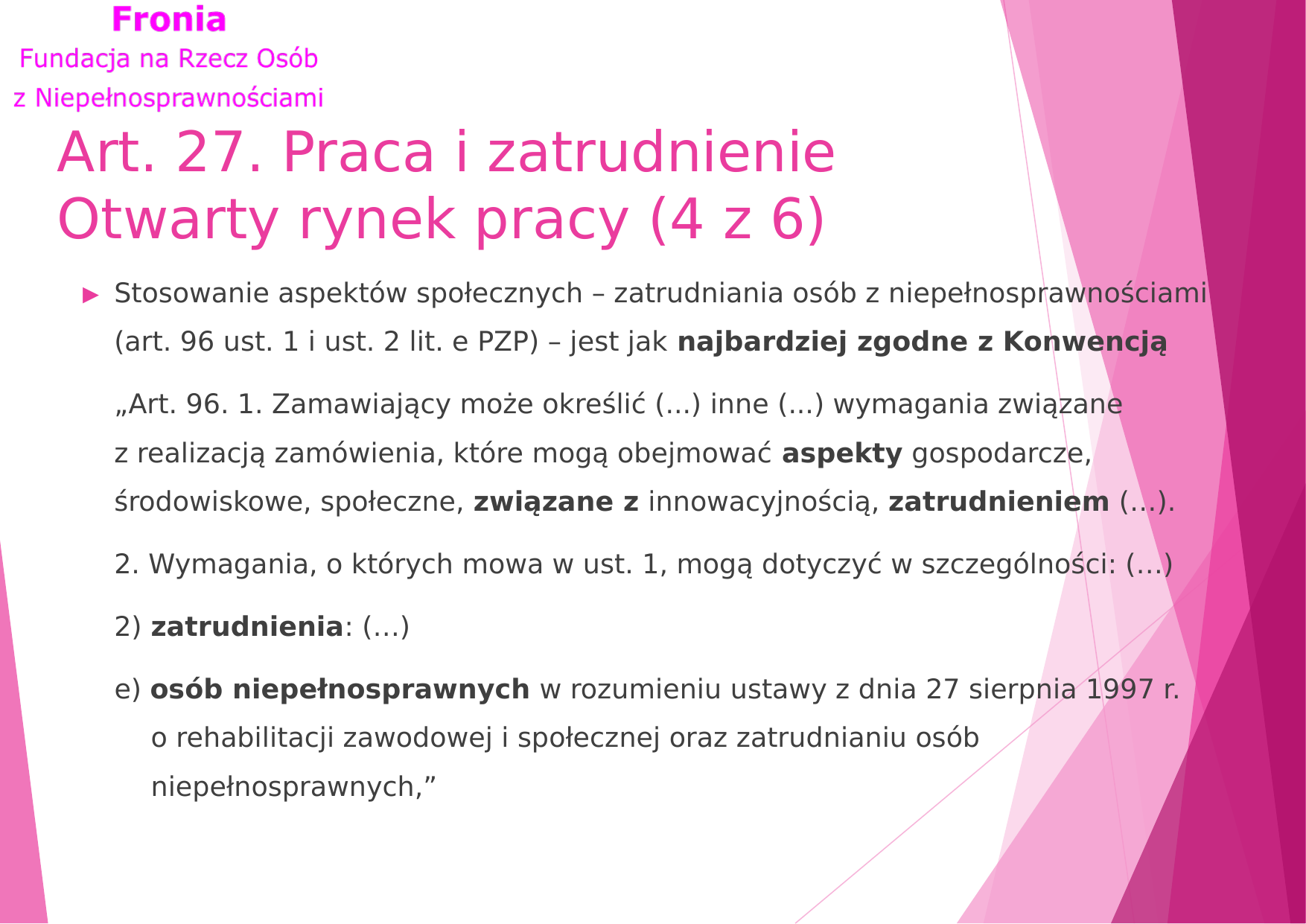

# Art. 27. Praca i zatrudnienie Otwarty rynek pracy (4 z 6)
Stosowanie aspektów społecznych – zatrudniania osób z niepełnosprawnościami (art. 96 ust. 1 i ust. 2 lit. e PZP) – jest jak najbardziej zgodne z Konwencją
„Art. 96. 1. Zamawiający może określić (...) inne (...) wymagania związane z realizacją zamówienia, które mogą obejmować aspekty gospodarcze, środowiskowe, społeczne, związane z innowacyjnością, zatrudnieniem (…).
2. Wymagania, o których mowa w ust. 1, mogą dotyczyć w szczególności: (…)
2) zatrudnienia: (…)
e) osób niepełnosprawnych w rozumieniu ustawy z dnia 27 sierpnia 1997 r. o rehabilitacji zawodowej i społecznej oraz zatrudnianiu osób niepełnosprawnych,”